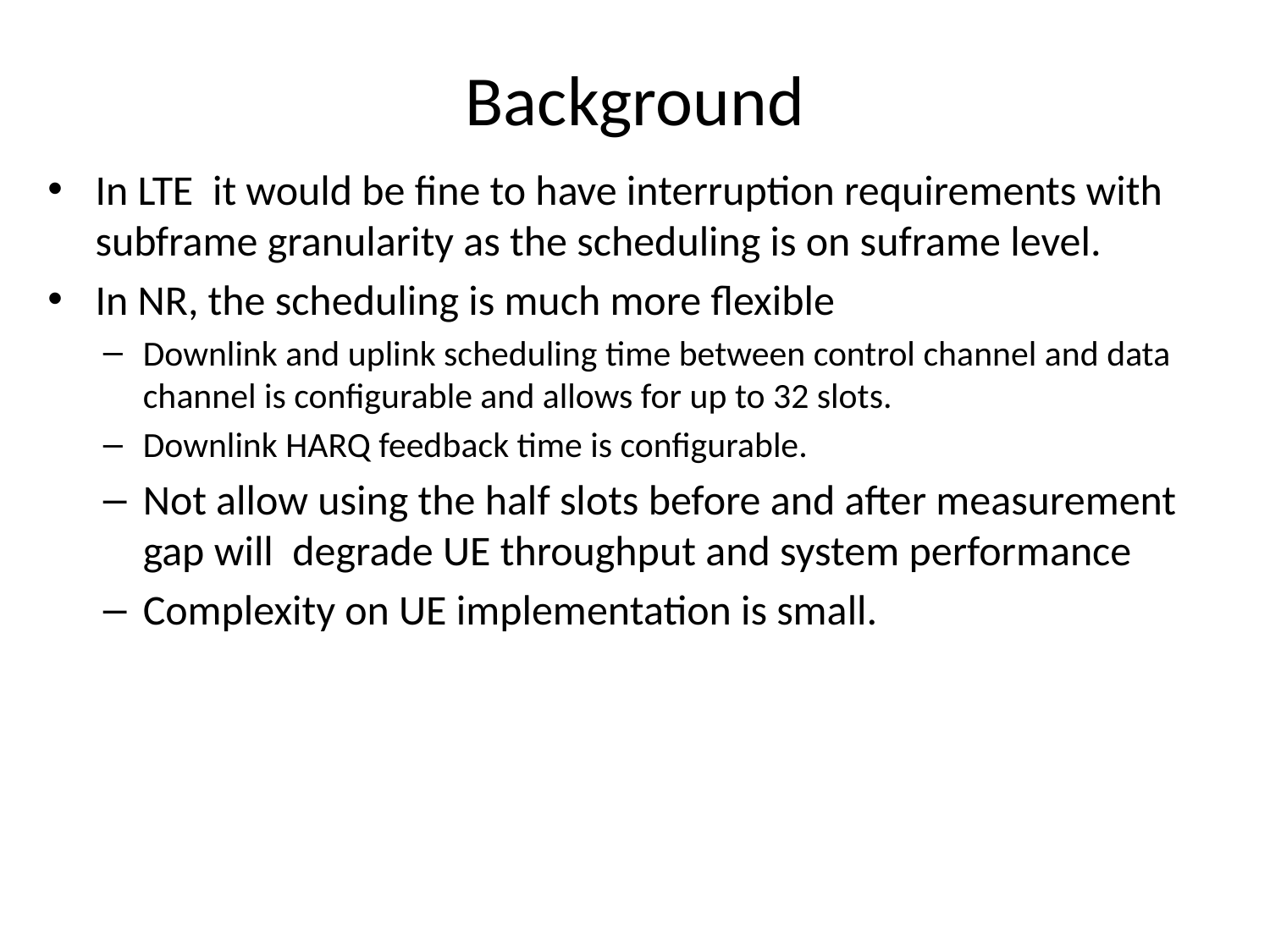

# Background
In LTE  it would be fine to have interruption requirements with subframe granularity as the scheduling is on suframe level.
In NR, the scheduling is much more flexible
Downlink and uplink scheduling time between control channel and data channel is configurable and allows for up to 32 slots.
Downlink HARQ feedback time is configurable.
Not allow using the half slots before and after measurement gap will  degrade UE throughput and system performance
Complexity on UE implementation is small.

3